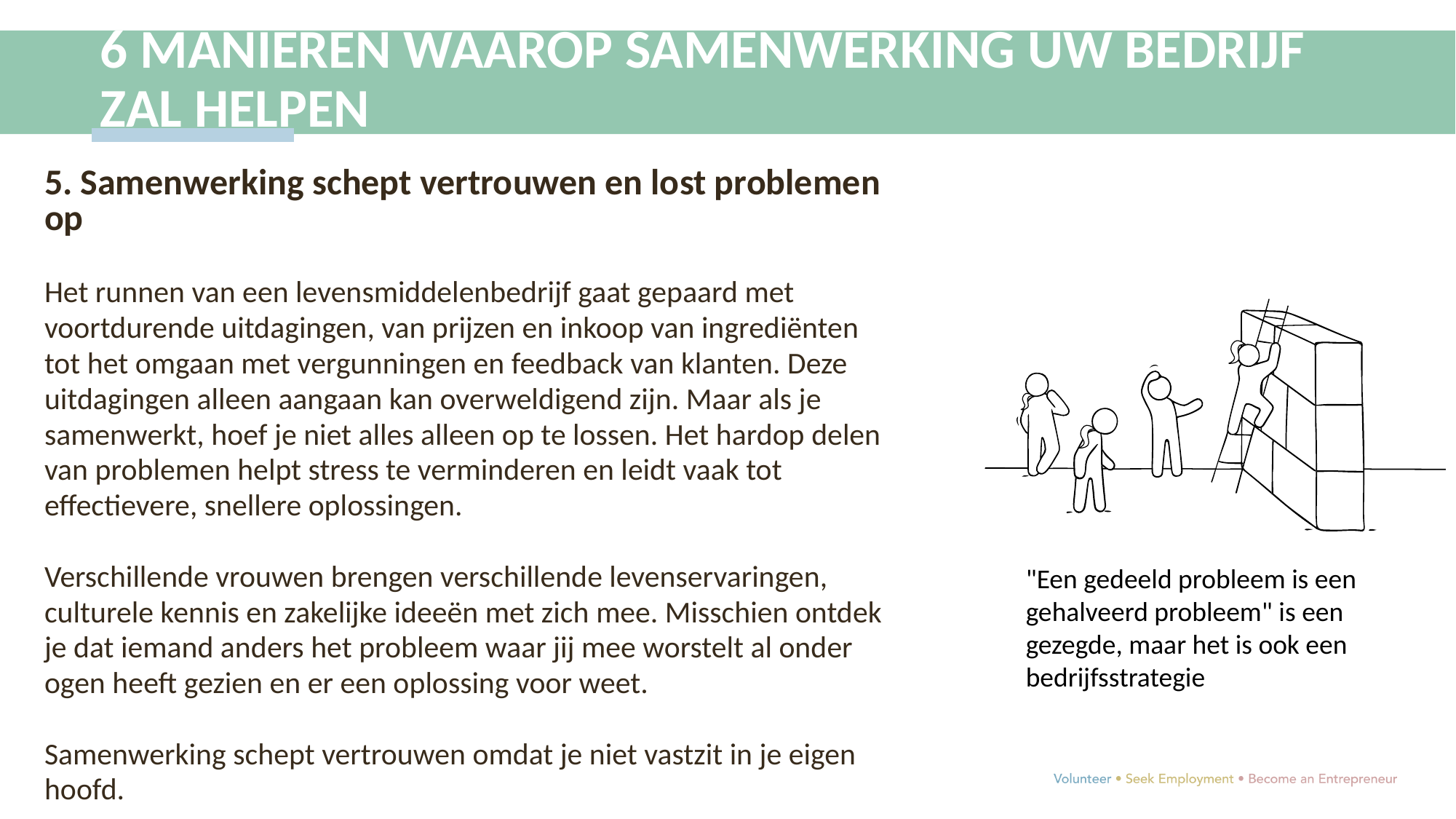

6 MANIEREN WAAROP SAMENWERKING UW BEDRIJF ZAL HELPEN
5. Samenwerking schept vertrouwen en lost problemen op

Het runnen van een levensmiddelenbedrijf gaat gepaard met voortdurende uitdagingen, van prijzen en inkoop van ingrediënten tot het omgaan met vergunningen en feedback van klanten. Deze uitdagingen alleen aangaan kan overweldigend zijn. Maar als je samenwerkt, hoef je niet alles alleen op te lossen. Het hardop delen van problemen helpt stress te verminderen en leidt vaak tot effectievere, snellere oplossingen.

Verschillende vrouwen brengen verschillende levenservaringen, culturele kennis en zakelijke ideeën met zich mee. Misschien ontdek je dat iemand anders het probleem waar jij mee worstelt al onder ogen heeft gezien en er een oplossing voor weet.

Samenwerking schept vertrouwen omdat je niet vastzit in je eigen hoofd.

"Een gedeeld probleem is een gehalveerd probleem" is een gezegde, maar het is ook een bedrijfsstrategie